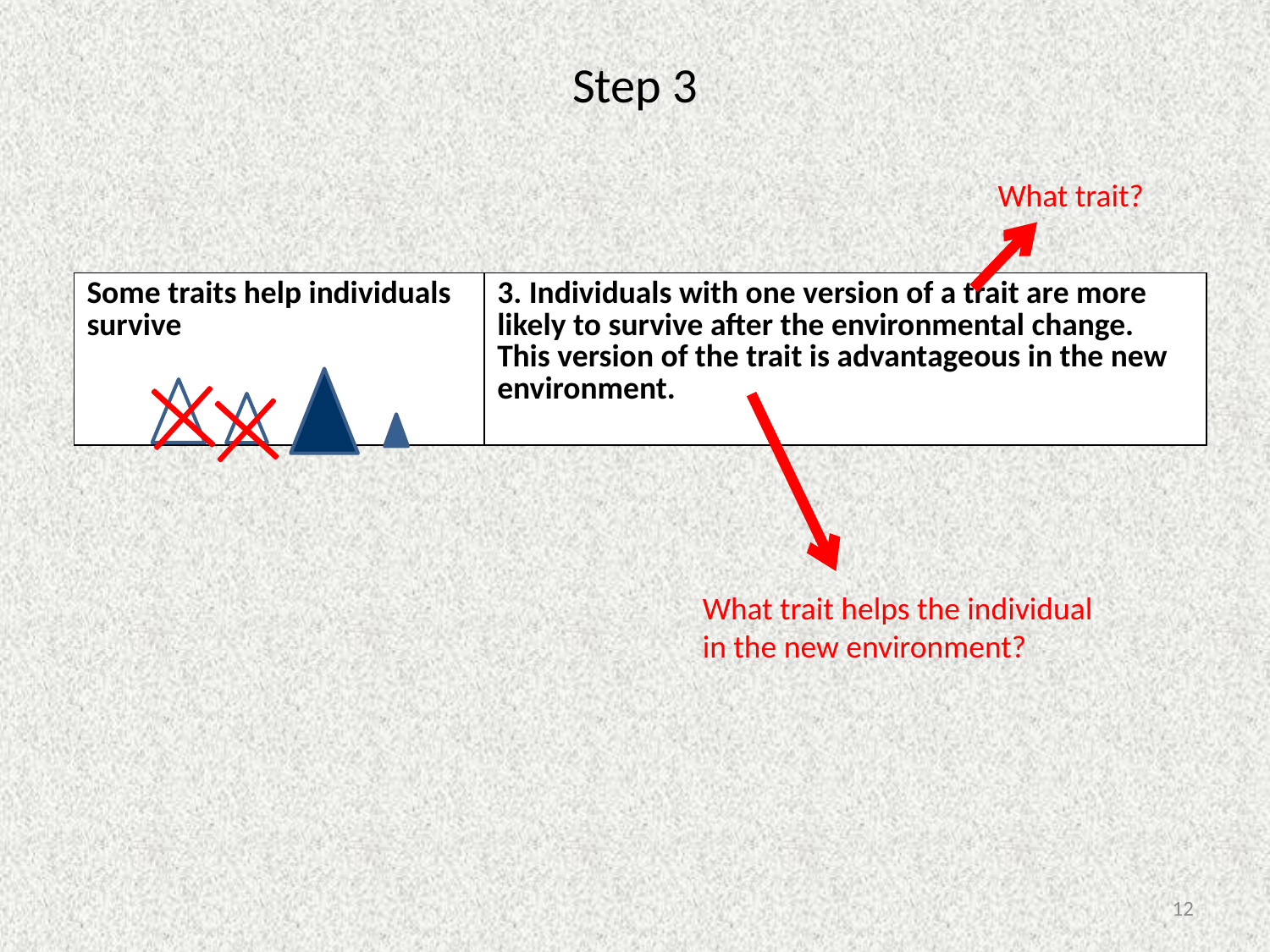

# Step 3
What trait?
| Some traits help individuals survive | 3. Individuals with one version of a trait are more likely to survive after the environmental change. This version of the trait is advantageous in the new environment. |
| --- | --- |

What trait helps the individual
in the new environment?
12